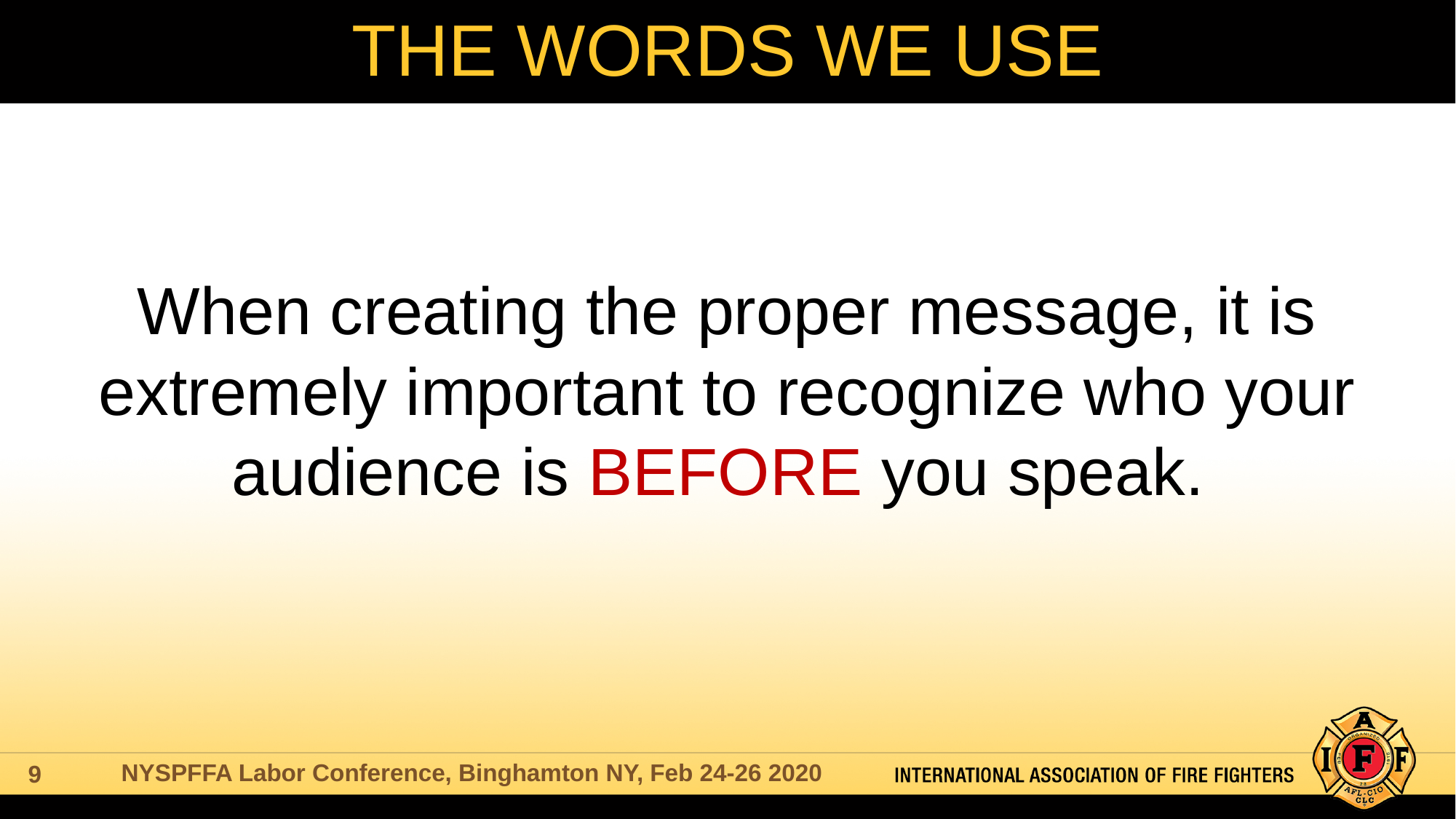

# THE WORDS WE USE
When creating the proper message, it is extremely important to recognize who your audience is BEFORE you speak.
NYSPFFA Labor Conference, Binghamton NY, Feb 24-26 2020